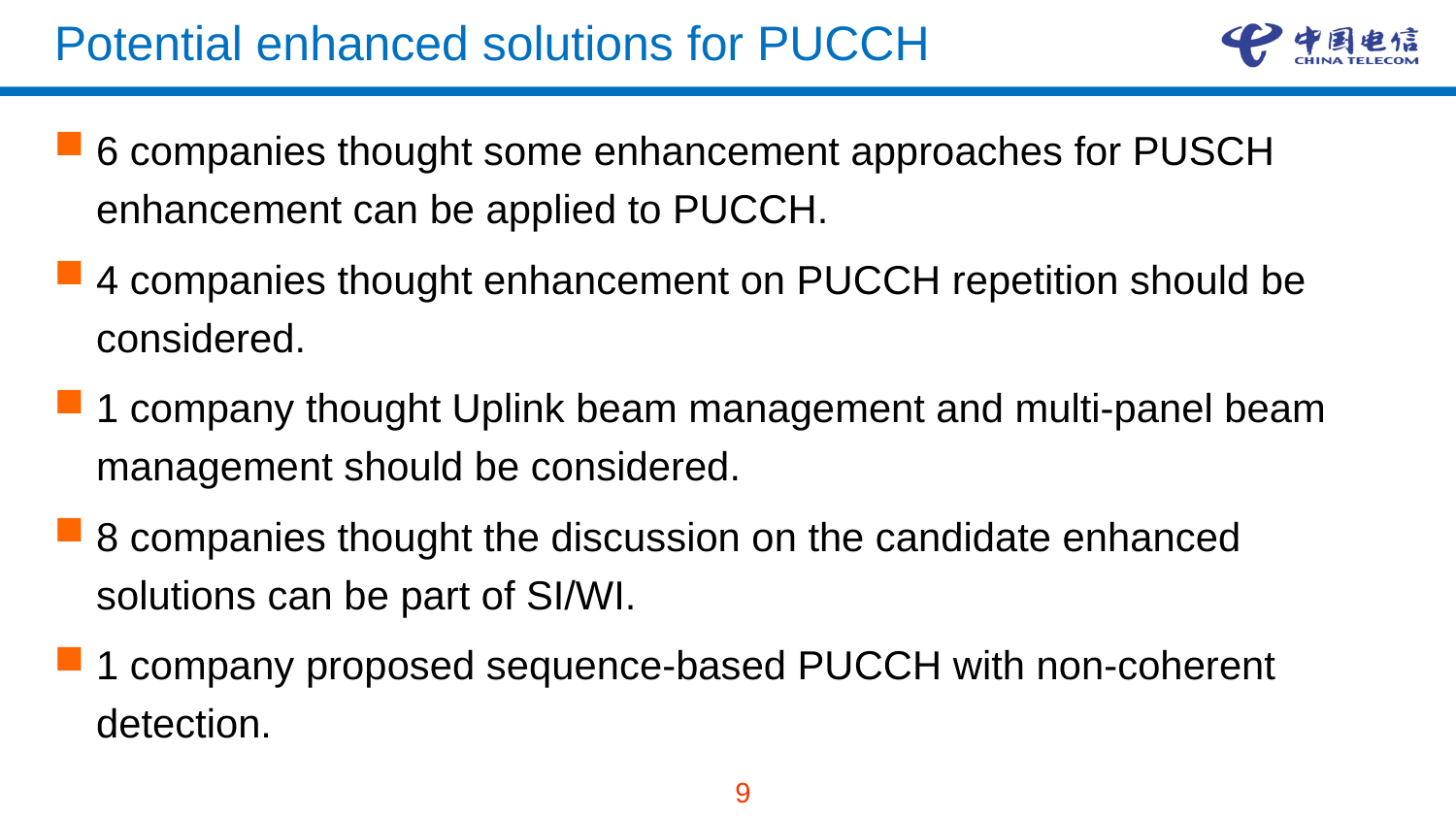

# Potential enhanced solutions for PUCCH
6 companies thought some enhancement approaches for PUSCH enhancement can be applied to PUCCH.
4 companies thought enhancement on PUCCH repetition should be considered.
1 company thought Uplink beam management and multi-panel beam management should be considered.
8 companies thought the discussion on the candidate enhanced solutions can be part of SI/WI.
1 company proposed sequence-based PUCCH with non-coherent detection.

9